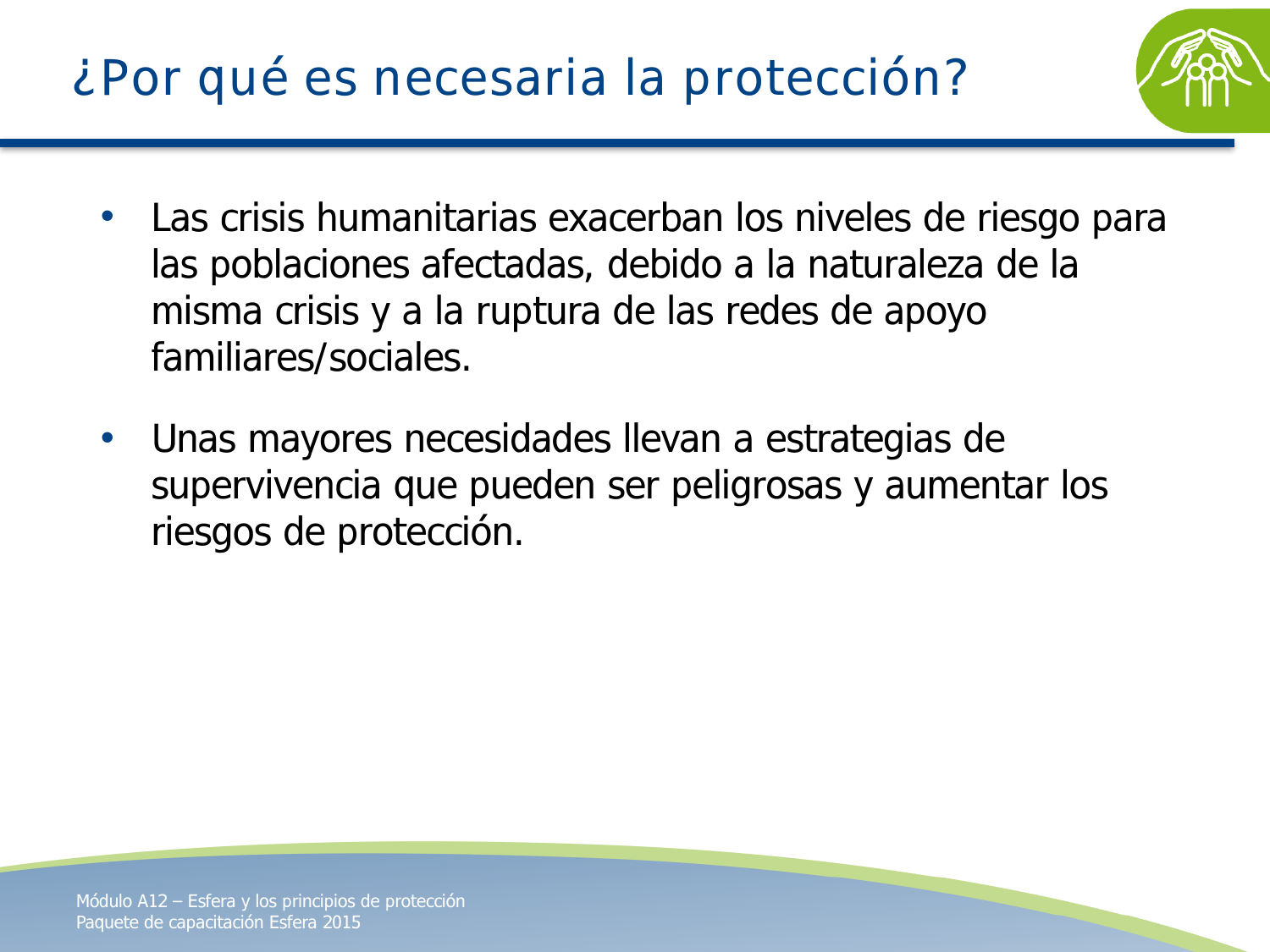

# ¿Por qué es necesaria la protección?
Las crisis humanitarias exacerban los niveles de riesgo para las poblaciones afectadas, debido a la naturaleza de la misma crisis y a la ruptura de las redes de apoyo familiares/sociales.
Unas mayores necesidades llevan a estrategias de supervivencia que pueden ser peligrosas y aumentar los riesgos de protección.
Módulo A12 – Esfera y los principios de protección
Paquete de capacitación Esfera 2015